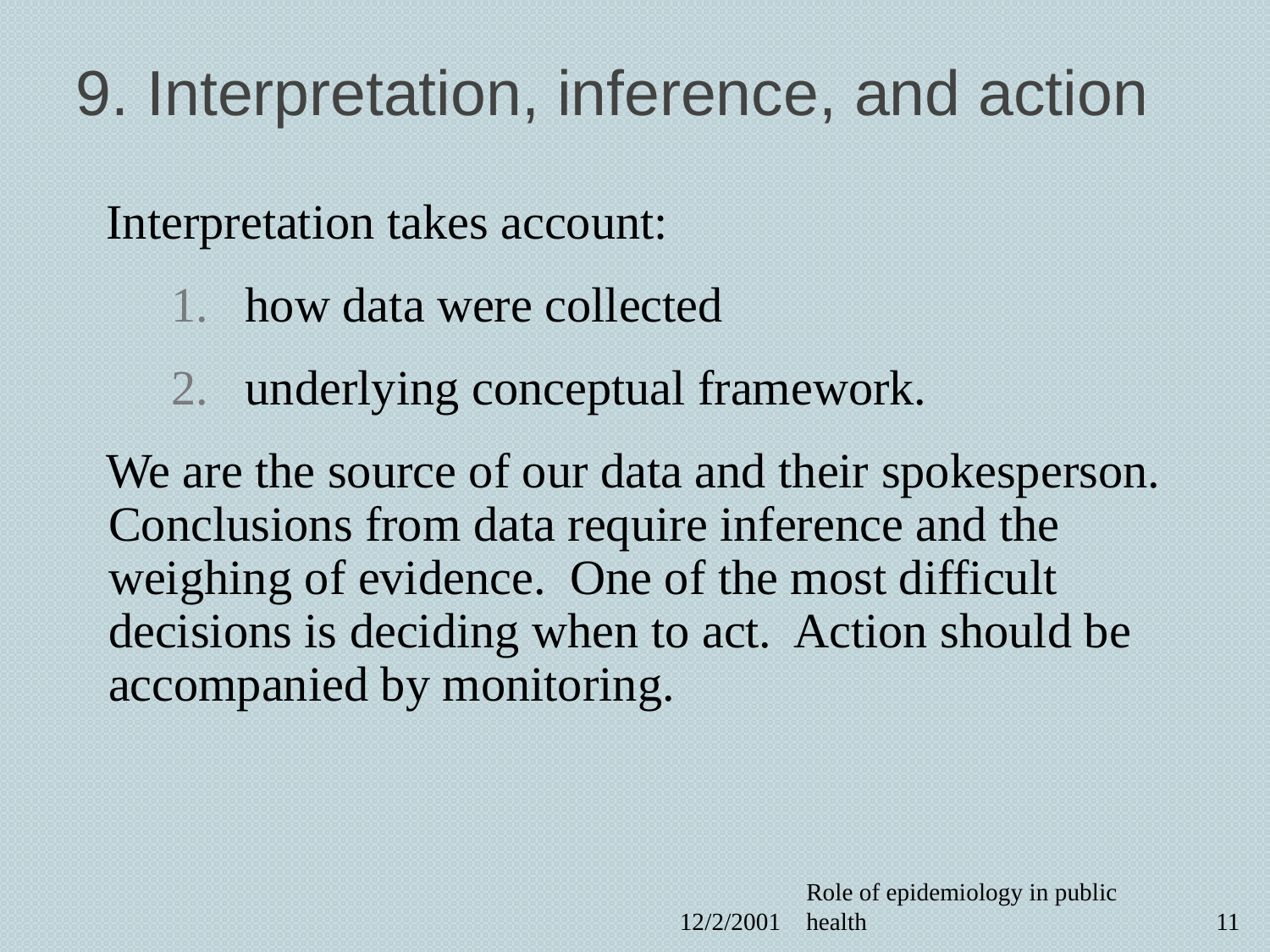

# 9. Interpretation, inference, and action
Interpretation takes account:
how data were collected
underlying conceptual framework.
We are the source of our data and their spokesperson.  Conclusions from data require inference and the weighing of evidence.  One of the most difficult decisions is deciding when to act.  Action should be accompanied by monitoring.
12/2/2001
Role of epidemiology in public health
11